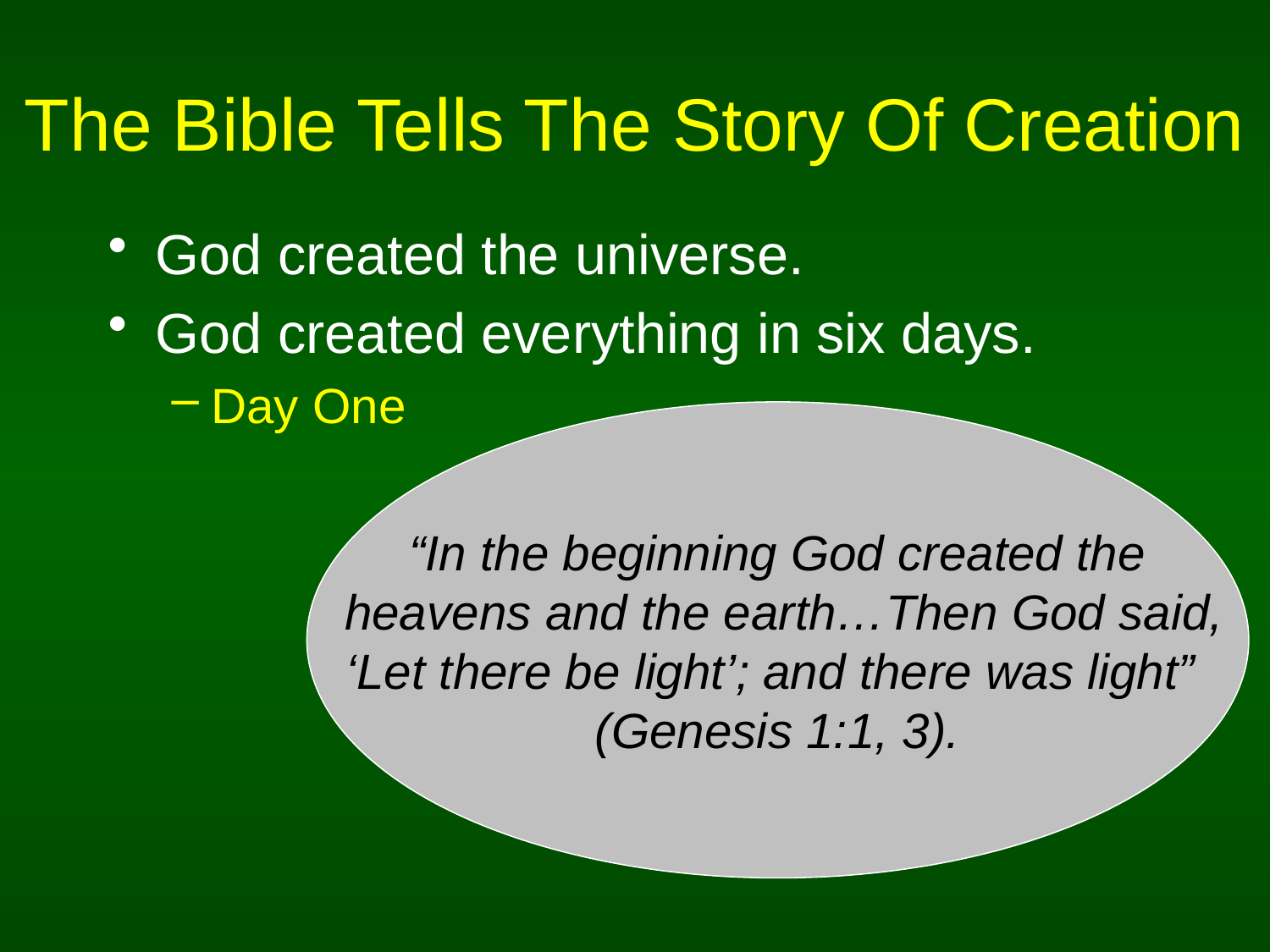

# The Bible Tells The Story Of Creation
God created the universe.
God created everything in six days.
Day One
“In the beginning God created the
 heavens and the earth…Then God said,
‘Let there be light’; and there was light”
(Genesis 1:1, 3).